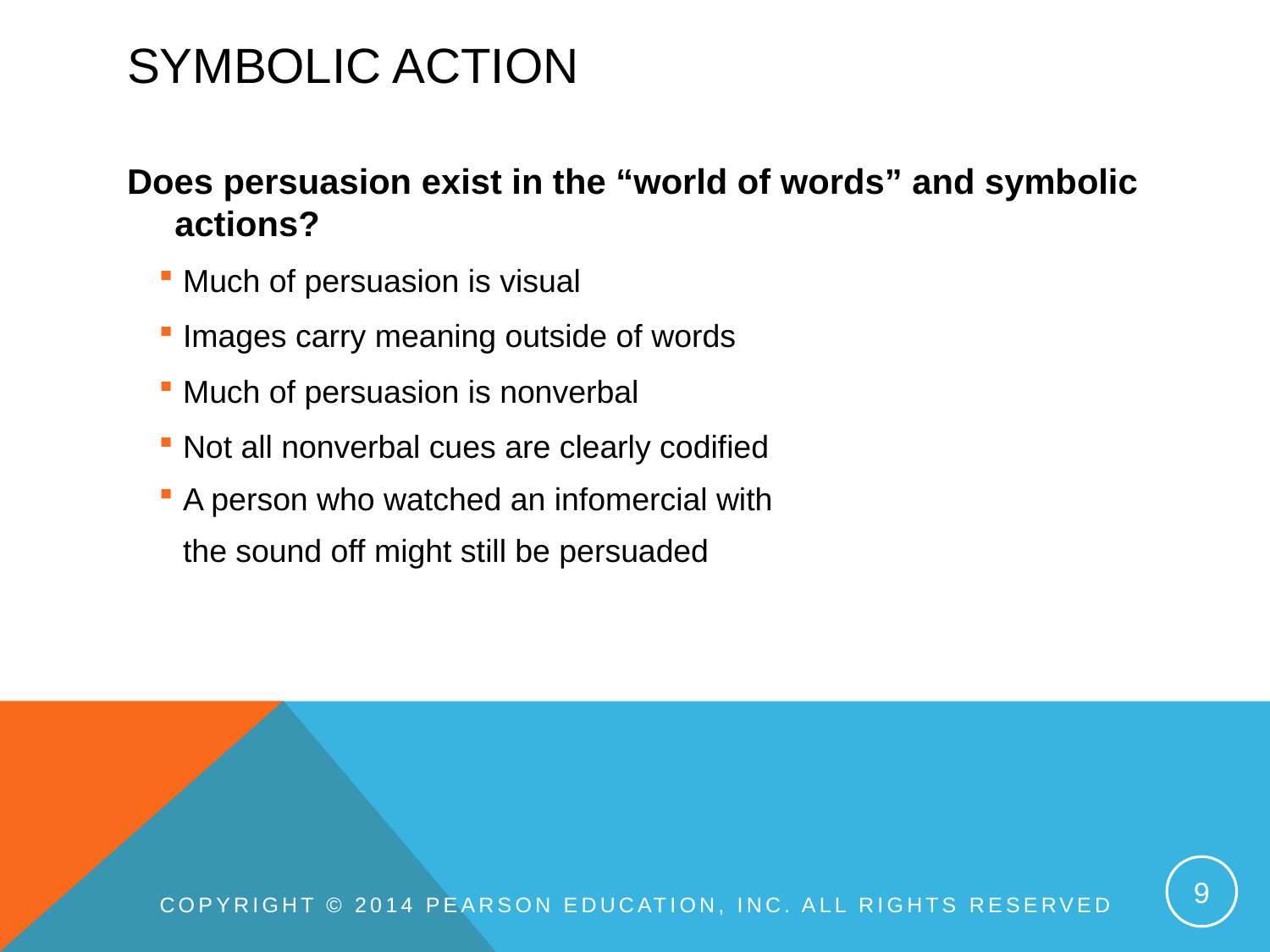

# Symbolic action
Does persuasion exist in the “world of words” and symbolic actions?
Much of persuasion is visual
Images carry meaning outside of words
Much of persuasion is nonverbal
Not all nonverbal cues are clearly codified
A person who watched an infomercial with
	the sound off might still be persuaded

9
Copyright © 2014 Pearson Education, Inc. All rights reserved